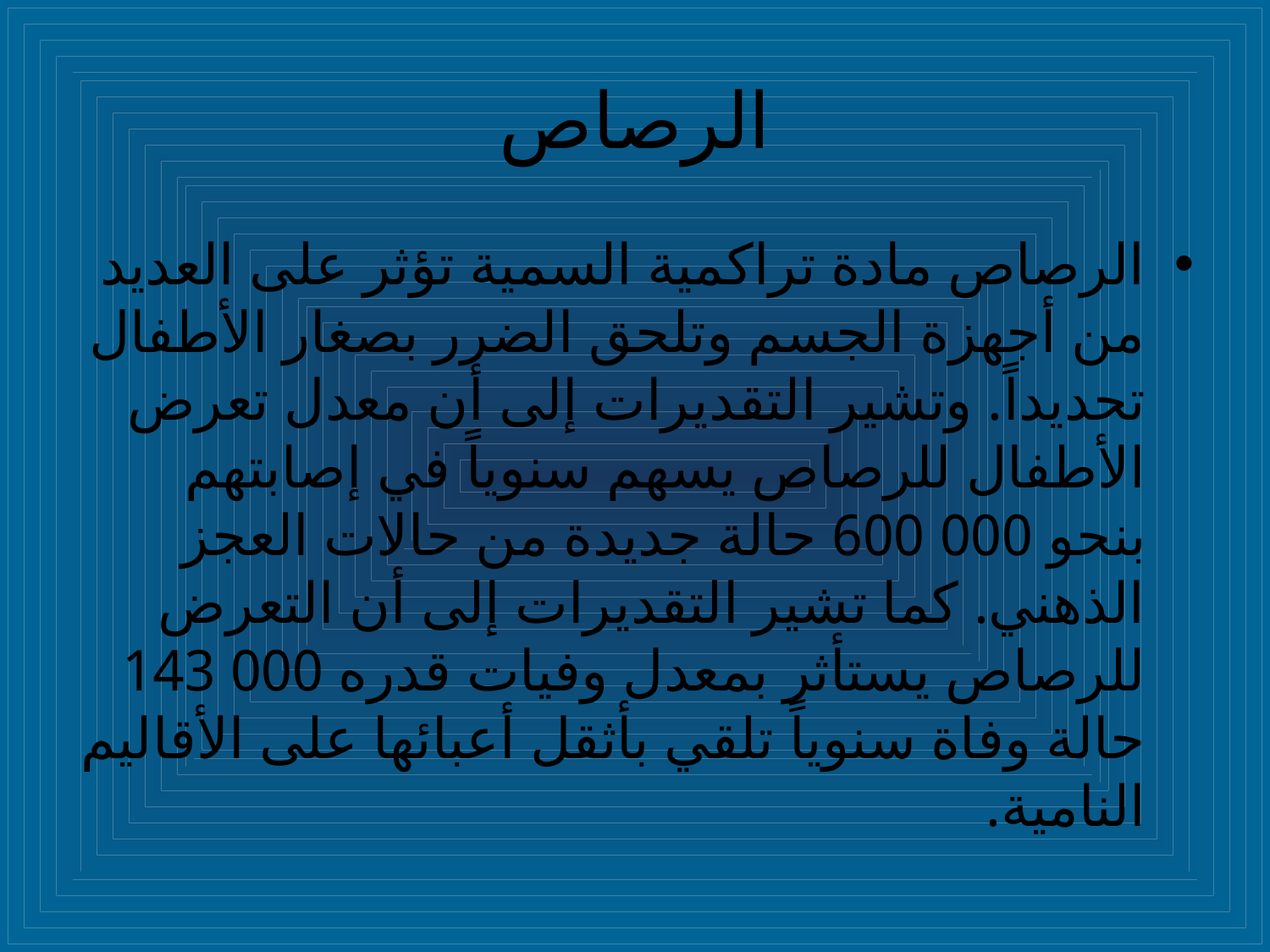

# الرصاص
الرصاص مادة تراكمية السمية تؤثر على العديد من أجهزة الجسم وتلحق الضرر بصغار الأطفال تحديداً. وتشير التقديرات إلى أن معدل تعرض الأطفال للرصاص يسهم سنوياً في إصابتهم بنحو 000 600 حالة جديدة من حالات العجز الذهني. كما تشير التقديرات إلى أن التعرض للرصاص يستأثر بمعدل وفيات قدره 000 143 حالة وفاة سنوياً تلقي بأثقل أعبائها على الأقاليم النامية.